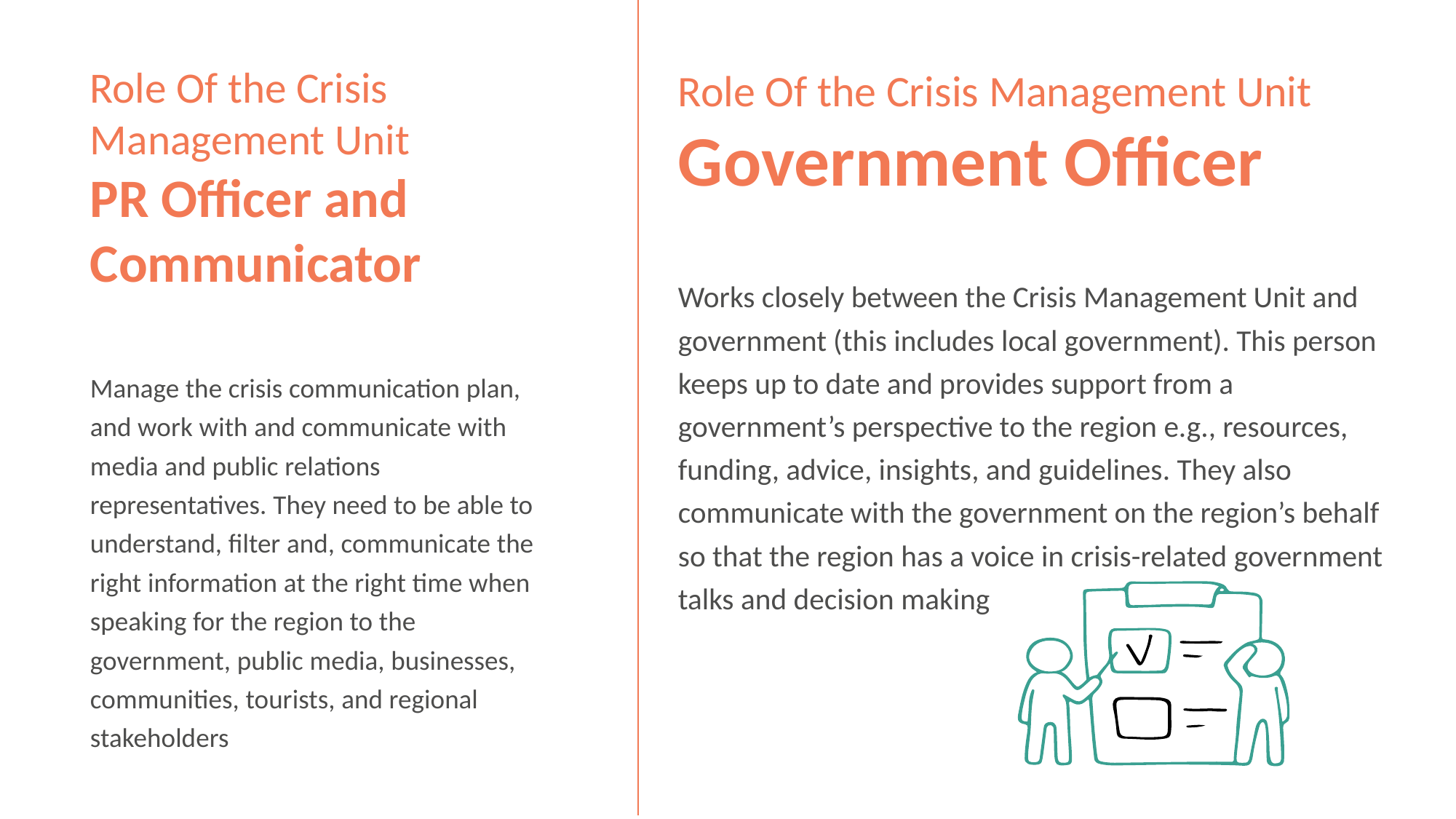

Role Of the Crisis Management Unit
PR Officer and Communicator

Manage the crisis communication plan, and work with and communicate with media and public relations representatives. They need to be able to understand, filter and, communicate the right information at the right time when speaking for the region to the government, public media, businesses, communities, tourists, and regional stakeholders
Role Of the Crisis Management Unit
Government Officer

Works closely between the Crisis Management Unit and government (this includes local government). This person keeps up to date and provides support from a government’s perspective to the region e.g., resources, funding, advice, insights, and guidelines. They also communicate with the government on the region’s behalf so that the region has a voice in crisis-related government talks and decision making